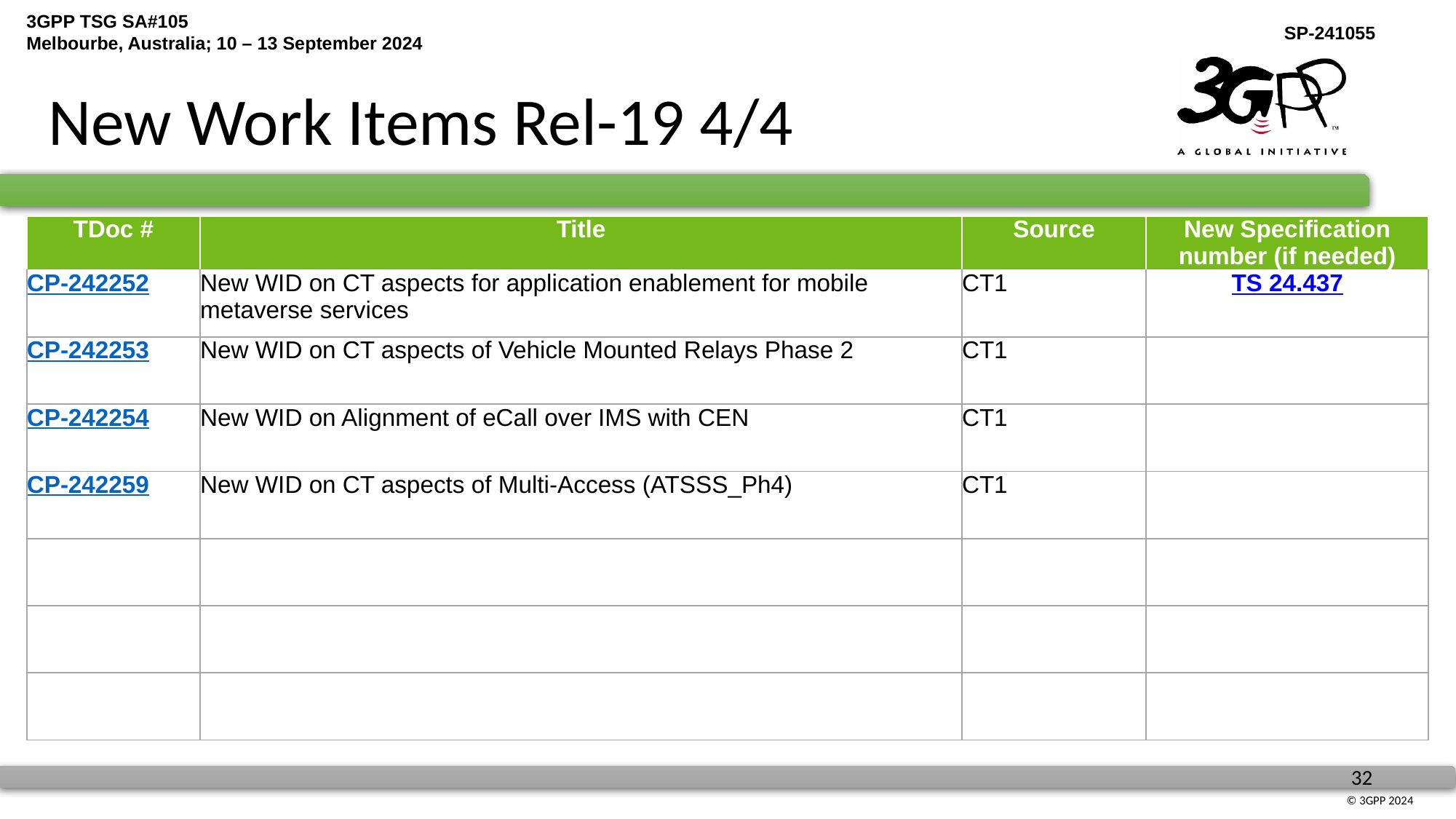

# New Work Items Rel-19 4/4
| TDoc # | Title | Source | New Specification number (if needed) |
| --- | --- | --- | --- |
| CP-242252 | New WID on CT aspects for application enablement for mobile metaverse services | CT1 | TS 24.437 |
| CP-242253 | New WID on CT aspects of Vehicle Mounted Relays Phase 2 | CT1 |  |
| CP-242254 | New WID on Alignment of eCall over IMS with CEN | CT1 |  |
| CP-242259 | New WID on CT aspects of Multi-Access (ATSSS\_Ph4) | CT1 |  |
|  |  |  |  |
|  |  |  |  |
|  |  |  |  |